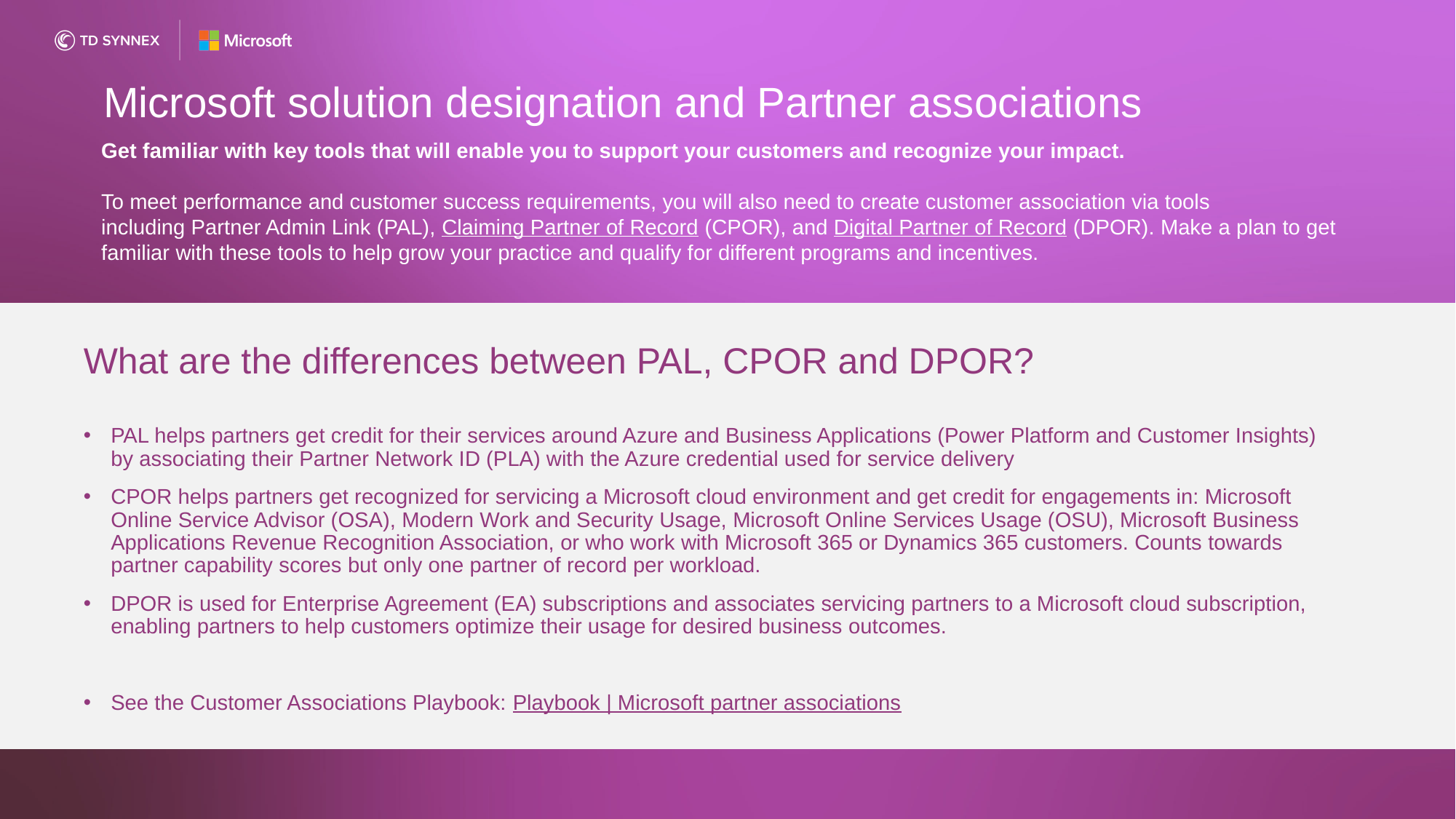

Microsoft solution designation and Partner associations
Get familiar with key tools that will enable you to support your customers and recognize your impact.

To meet performance and customer success requirements, you will also need to create customer association via tools including Partner Admin Link (PAL), Claiming Partner of Record (CPOR), and Digital Partner of Record (DPOR). Make a plan to get familiar with these tools to help grow your practice and qualify for different programs and incentives.

# What are the differences between PAL, CPOR and DPOR?
PAL helps partners get credit for their services around Azure and Business Applications (Power Platform and Customer Insights) by associating their Partner Network ID (PLA) with the Azure credential used for service delivery
CPOR helps partners get recognized for servicing a Microsoft cloud environment and get credit for engagements in: Microsoft Online Service Advisor (OSA), Modern Work and Security Usage, Microsoft Online Services Usage (OSU), Microsoft Business Applications Revenue Recognition Association, or who work with Microsoft 365 or Dynamics 365 customers. Counts towards partner capability scores but only one partner of record per workload.
DPOR is used for Enterprise Agreement (EA) subscriptions and associates servicing partners to a Microsoft cloud subscription, enabling partners to help customers optimize their usage for desired business outcomes.

See the Customer Associations Playbook: Playbook | Microsoft partner associations